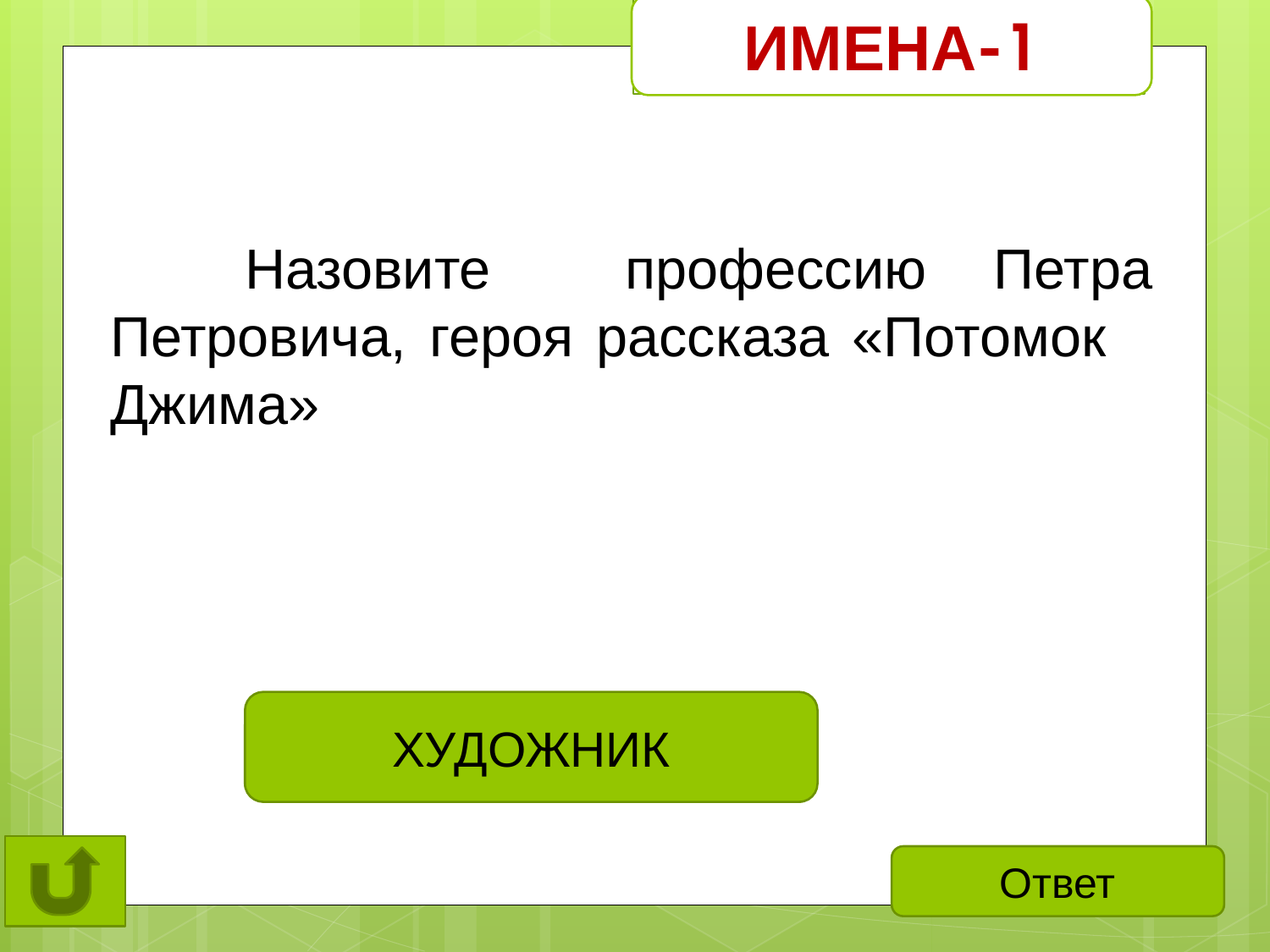

ИМЕНА-1

  Назовите  профессию Петра Петровича, героя рассказа «Потомок   Джима»
ХУДОЖНИК

Ответ